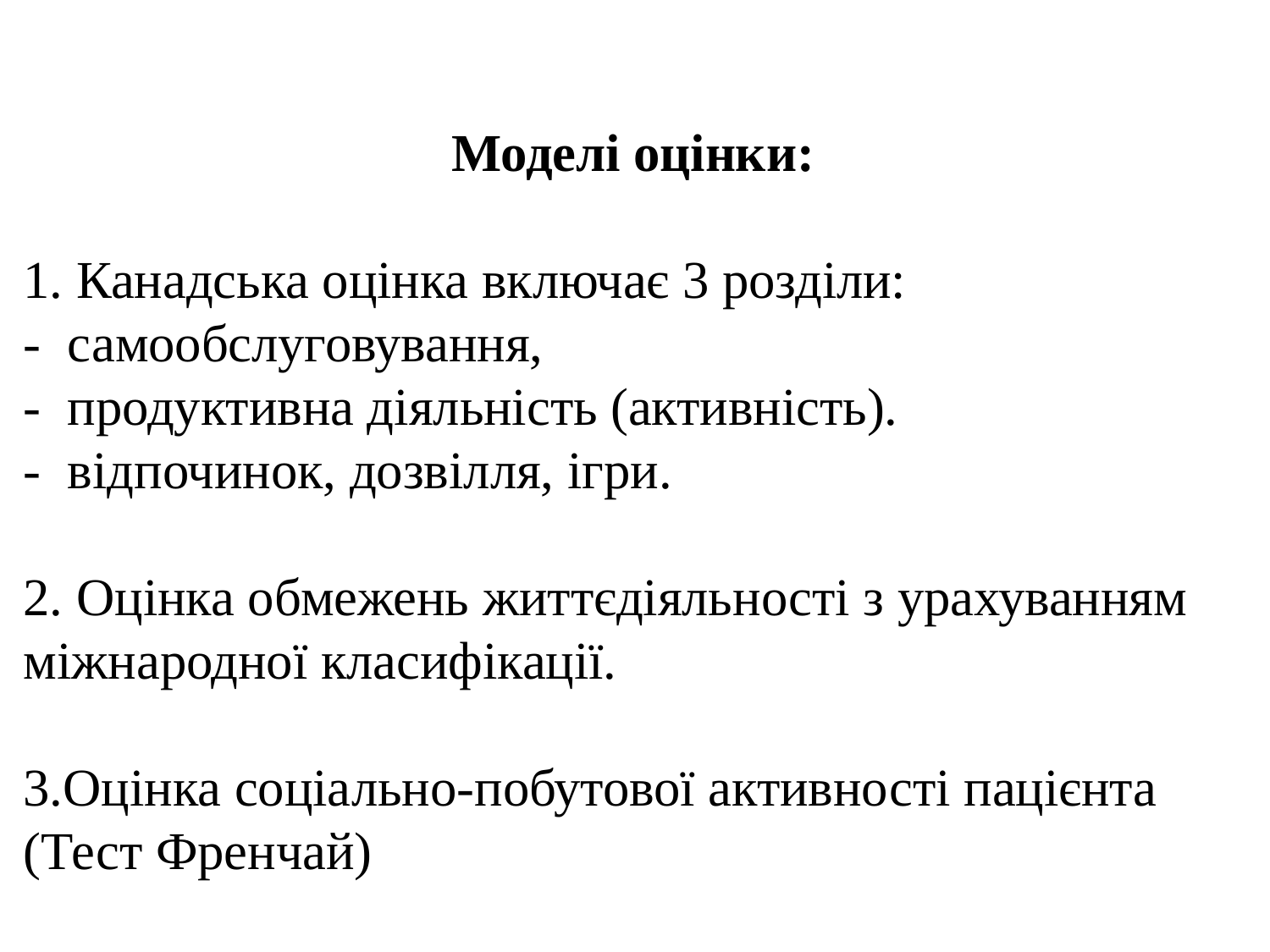

Моделі оцінки:

1. Канадська оцінка включає 3 розділи:
-  самообслуговування,
-  продуктивна діяльність (активність).
-  відпочинок, дозвілля, ігри.

2. Оцінка обмежень життєдіяльності з урахуванням міжнародної класифікації.

3.Оцінка соціально-побутової активності пацієнта
(Тест Френчай)